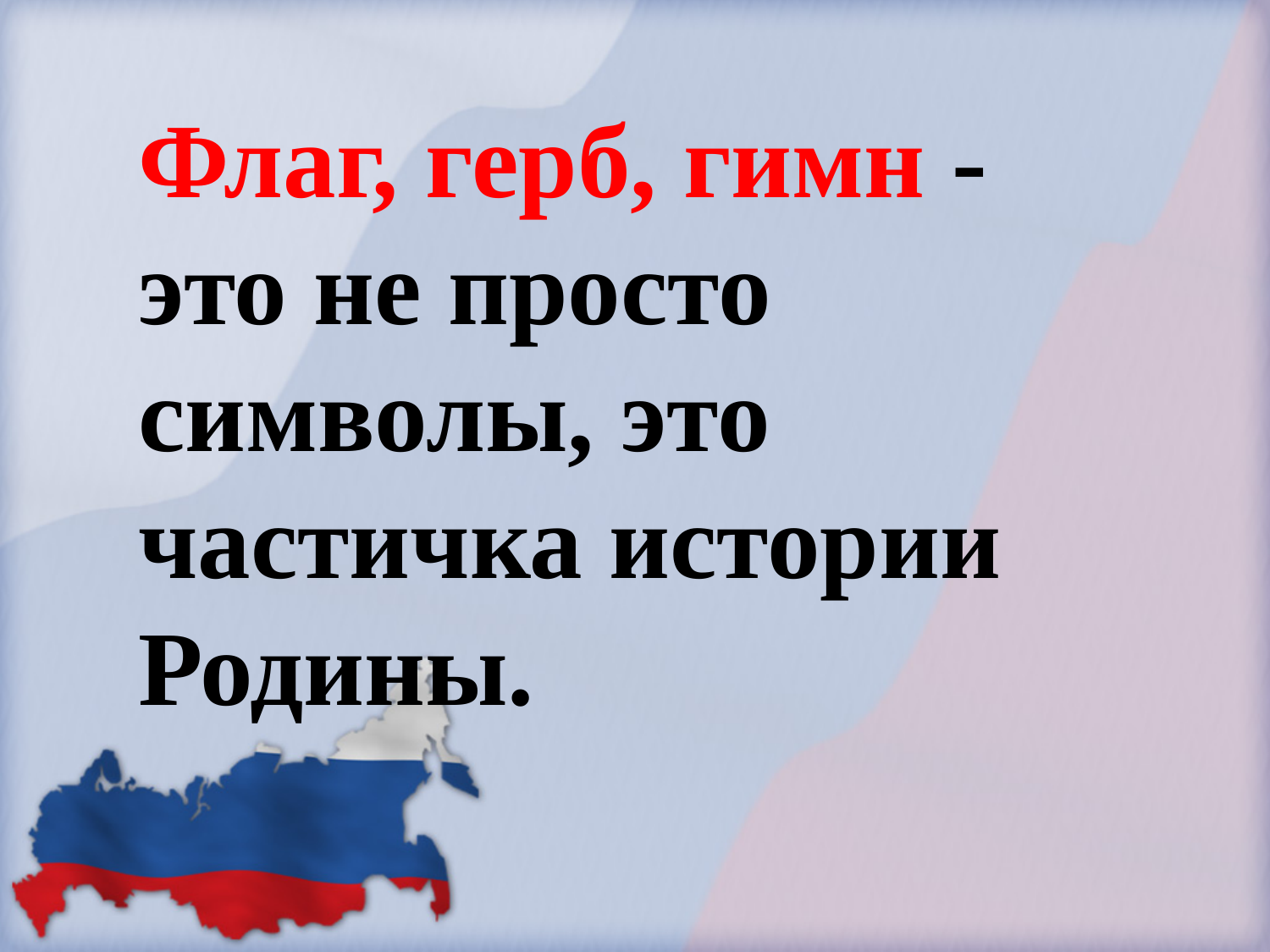

Флаг, герб, гимн - это не просто символы, это частичка истории Родины.